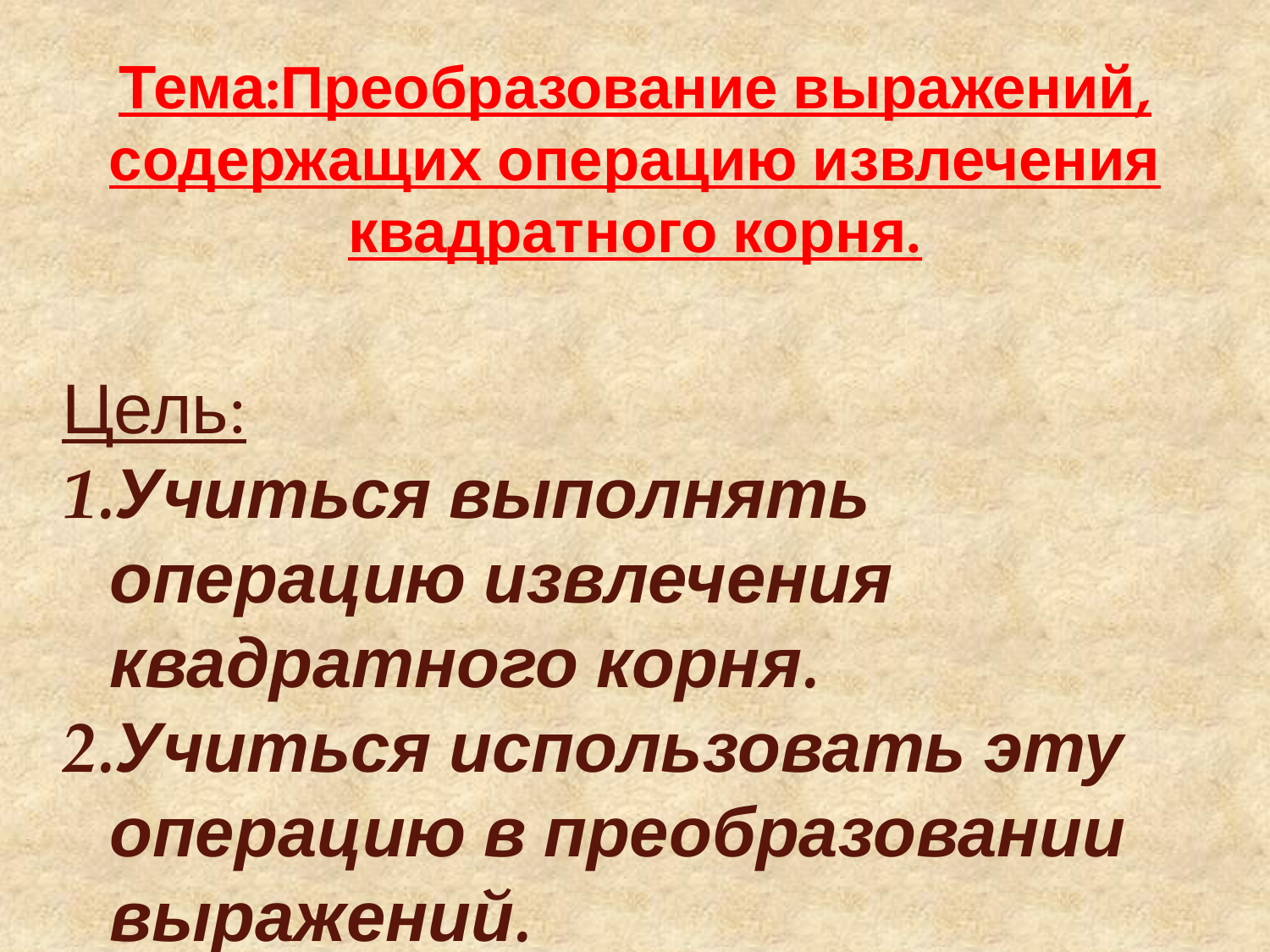

# Тема:Преобразование выражений, содержащих операцию извлечения квадратного корня.
Цель:
Учиться выполнять операцию извлечения квадратного корня.
Учиться использовать эту операцию в преобразовании выражений.